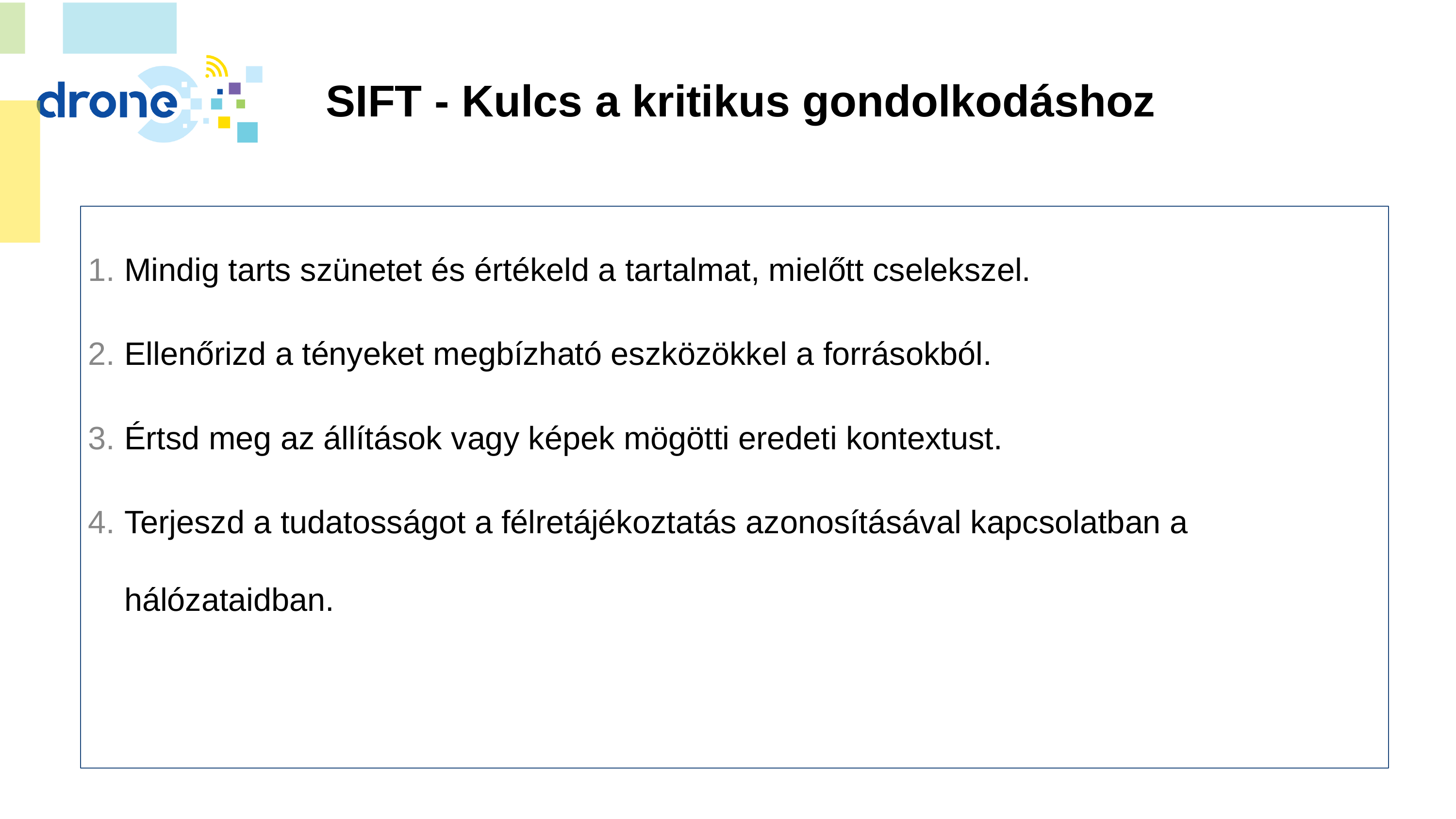

# SIFT - Kulcs a kritikus gondolkodáshoz

Mindig tarts szünetet és értékeld a tartalmat, mielőtt cselekszel.
Ellenőrizd a tényeket megbízható eszközökkel a forrásokból.
Értsd meg az állítások vagy képek mögötti eredeti kontextust.
Terjeszd a tudatosságot a félretájékoztatás azonosításával kapcsolatban a hálózataidban.